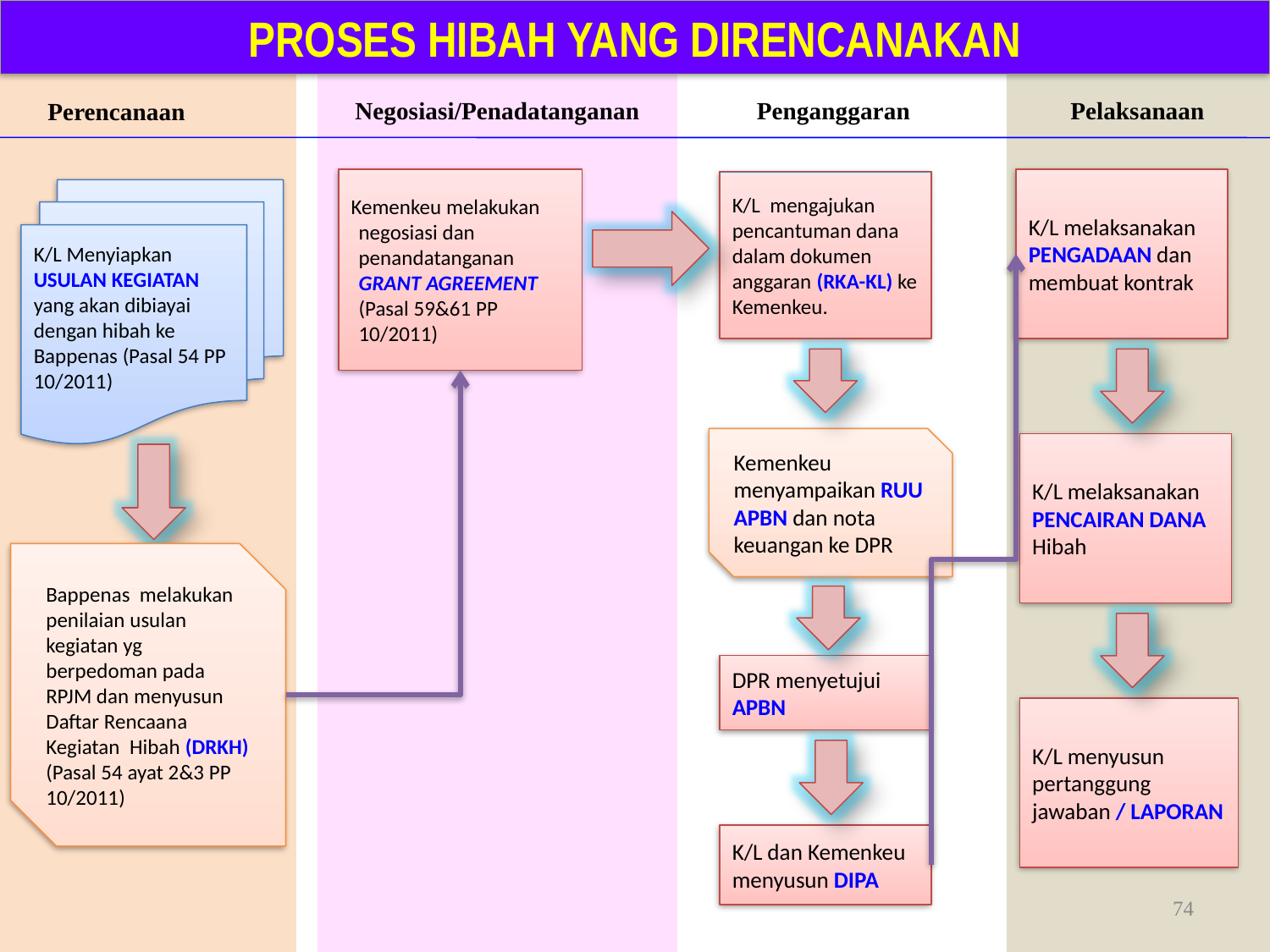

PROSES HIBAH YANG DIRENCANAKAN

Perencanaan
Negosiasi/Penadatanganan
Penganggaran
Pelaksanaan

Kemenkeu melakukan negosiasi dan penandatanganan GRANT AGREEMENT (Pasal 59&61 PP 10/2011)

K/L melaksanakan PENGADAAN dan membuat kontrak

K/L  mengajukan pencantuman dana dalam dokumen anggaran (RKA-KL) ke Kemenkeu.

K/L Menyiapkan USULAN KEGIATAN yang akan dibiayai dengan hibah ke Bappenas (Pasal 54 PP 10/2011)

Kemenkeu menyampaikan RUU APBN dan nota keuangan ke DPR
K/L melaksanakan PENCAIRAN DANA Hibah

Bappenas  melakukan penilaian usulan kegiatan yg berpedoman pada RPJM dan menyusun Daftar Rencaana Kegiatan  Hibah (DRKH) (Pasal 54 ayat 2&3 PP 10/2011)

DPR menyetujui APBN

K/L menyusun pertanggung jawaban / LAPORAN

K/L dan Kemenkeu menyusun DIPA
74